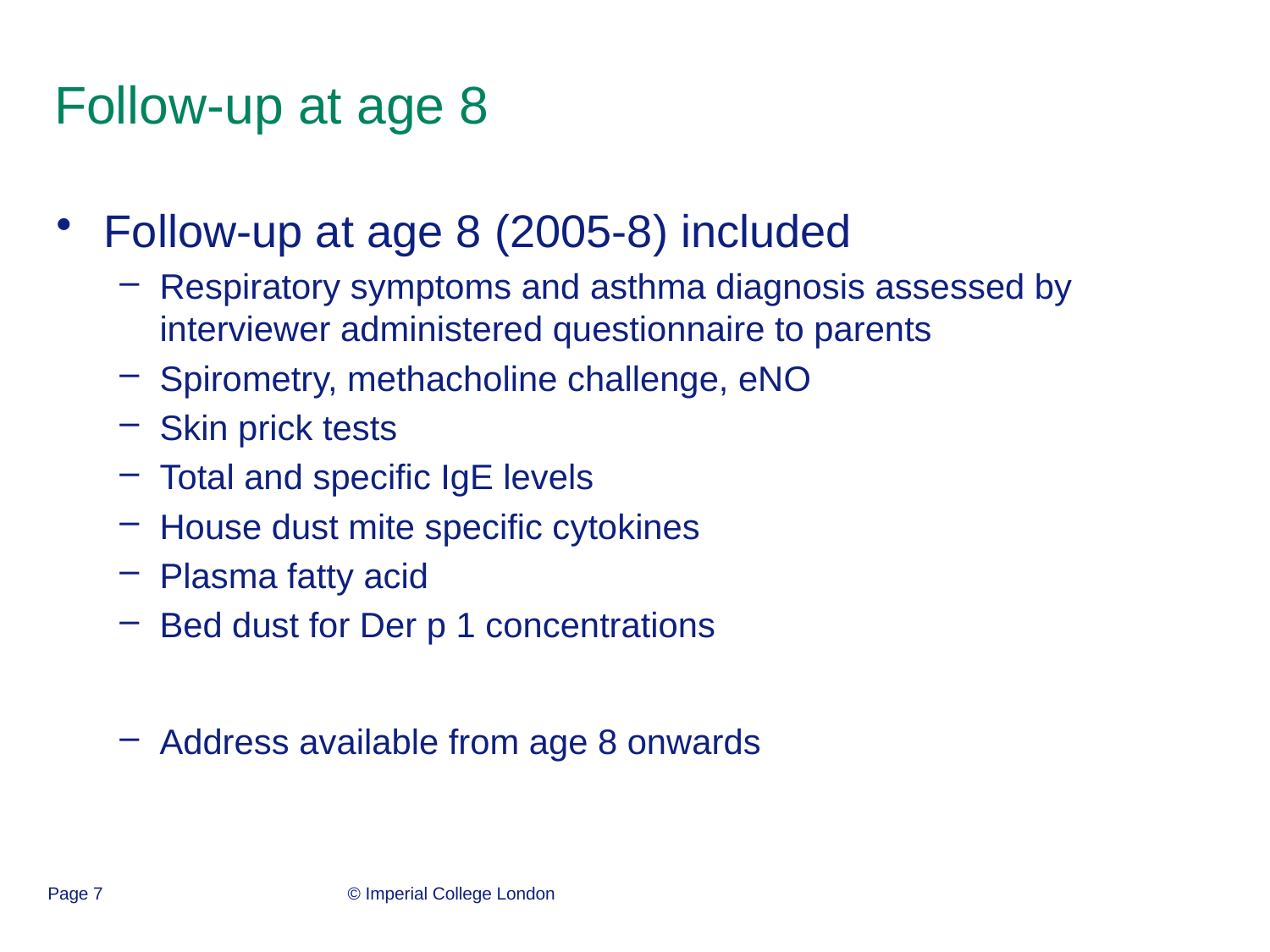

# Follow-up at age 8
Follow-up at age 8 (2005-8) included
Respiratory symptoms and asthma diagnosis assessed by interviewer administered questionnaire to parents
Spirometry, methacholine challenge, eNO
Skin prick tests
Total and specific IgE levels
House dust mite specific cytokines
Plasma fatty acid
Bed dust for Der p 1 concentrations

Address available from age 8 onwards

Page 7
© Imperial College London